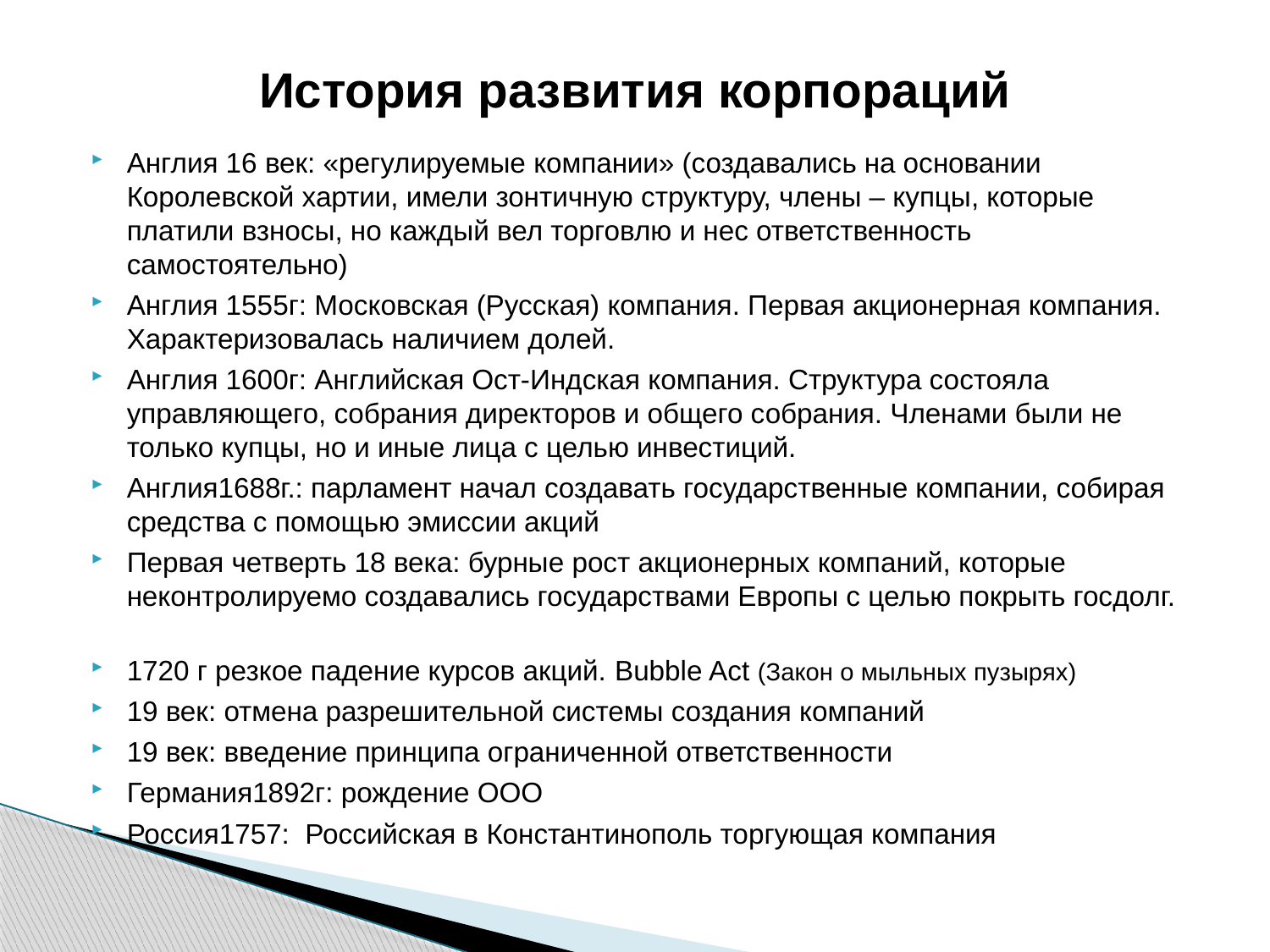

# История развития корпораций
Англия 16 век: «регулируемые компании» (создавались на основании Королевской хартии, имели зонтичную структуру, члены – купцы, которые платили взносы, но каждый вел торговлю и нес ответственность самостоятельно)
Англия 1555г: Московская (Русская) компания. Первая акционерная компания. Характеризовалась наличием долей.
Англия 1600г: Английская Ост-Индская компания. Структура состояла управляющего, собрания директоров и общего собрания. Членами были не только купцы, но и иные лица с целью инвестиций.
Англия1688г.: парламент начал создавать государственные компании, собирая средства с помощью эмиссии акций
Первая четверть 18 века: бурные рост акционерных компаний, которые неконтролируемо создавались государствами Европы с целью покрыть госдолг.
1720 г резкое падение курсов акций. Bubble Act (Закон о мыльных пузырях)
19 век: отмена разрешительной системы создания компаний
19 век: введение принципа ограниченной ответственности
Германия1892г: рождение ООО
Россия1757:  Российская в Константинополь торгующая компания